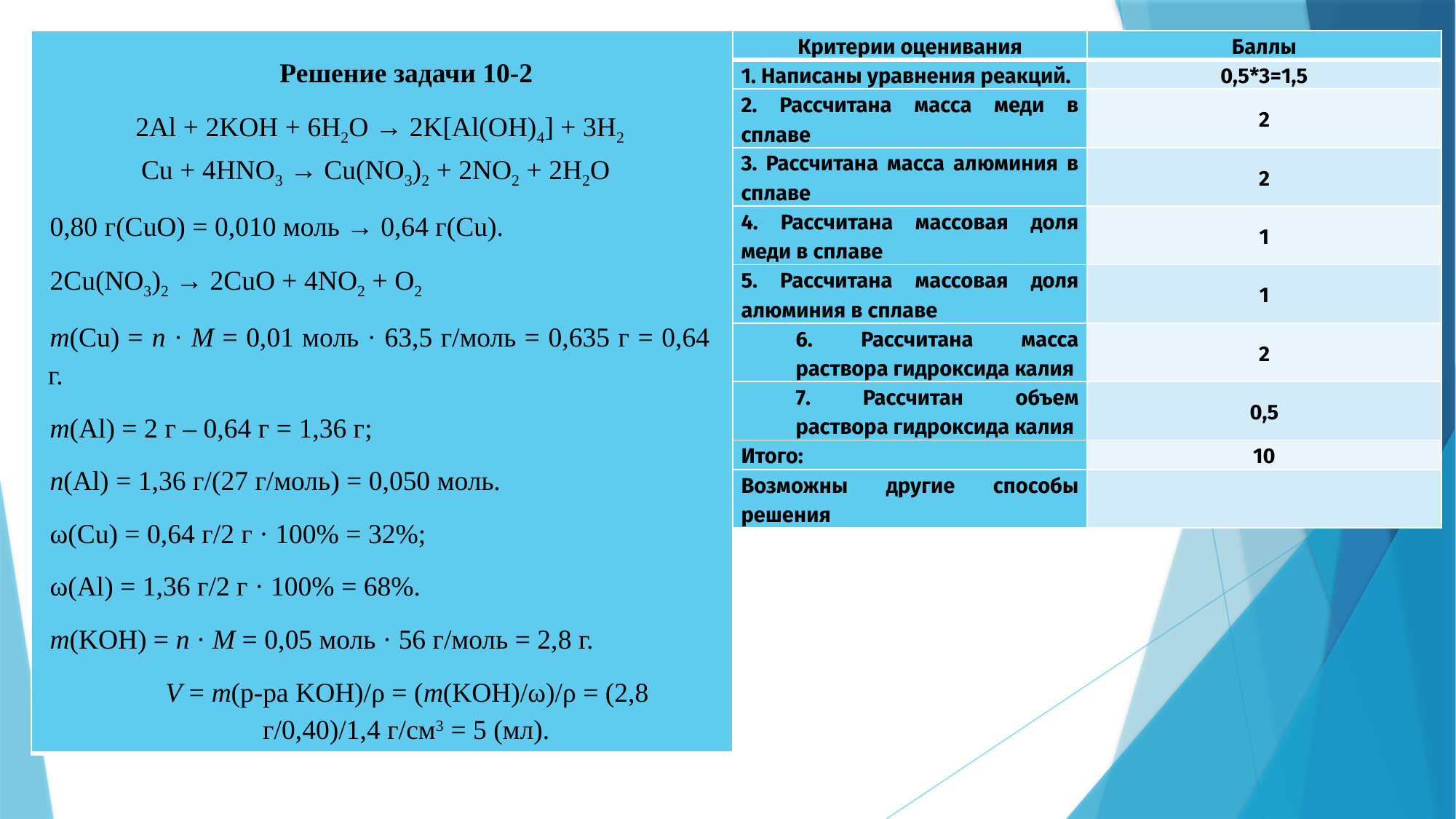

|  |
| --- |
| Критерии оценивания | Баллы |
| --- | --- |
| 1. Написаны уравнения реакций. | 0,5\*3=1,5 |
| 2. Рассчитана масса меди в сплаве | 2 |
| 3. Рассчитана масса алюминия в сплаве | 2 |
| 4. Рассчитана массовая доля меди в сплаве | 1 |
| 5. Рассчитана массовая доля алюминия в сплаве | 1 |
| 6. Рассчитана масса раствора гидроксида калия | 2 |
| 7. Рассчитан объем раствора гидроксида калия | 0,5 |
| Итого: | 10 |
| Возможны другие способы решения |  |
Решение задачи 10-2
2Al + 2KOH + 6H2O → 2K[Al(OH)4] + 3H2
Cu + 4HNO3 → Cu(NO3)2 + 2NO2 + 2H2O
0,80 г(CuO) = 0,010 моль → 0,64 г(Cu).
2Cu(NO3)2 → 2CuO + 4NO2 + O2
m(Cu) = n · M = 0,01 моль · 63,5 г/моль = 0,635 г = 0,64 г.
m(Al) = 2 г – 0,64 г = 1,36 г;
n(Al) = 1,36 г/(27 г/моль) = 0,050 моль.
ω(Cu) = 0,64 г/2 г · 100% = 32%;
ω(Al) = 1,36 г/2 г · 100% = 68%.
m(KOH) = n · M = 0,05 моль · 56 г/моль = 2,8 г.
V = m(р-ра KOH)/ρ = (m(KOH)/ω)/ρ = (2,8 г/0,40)/1,4 г/cм3 = 5 (мл).